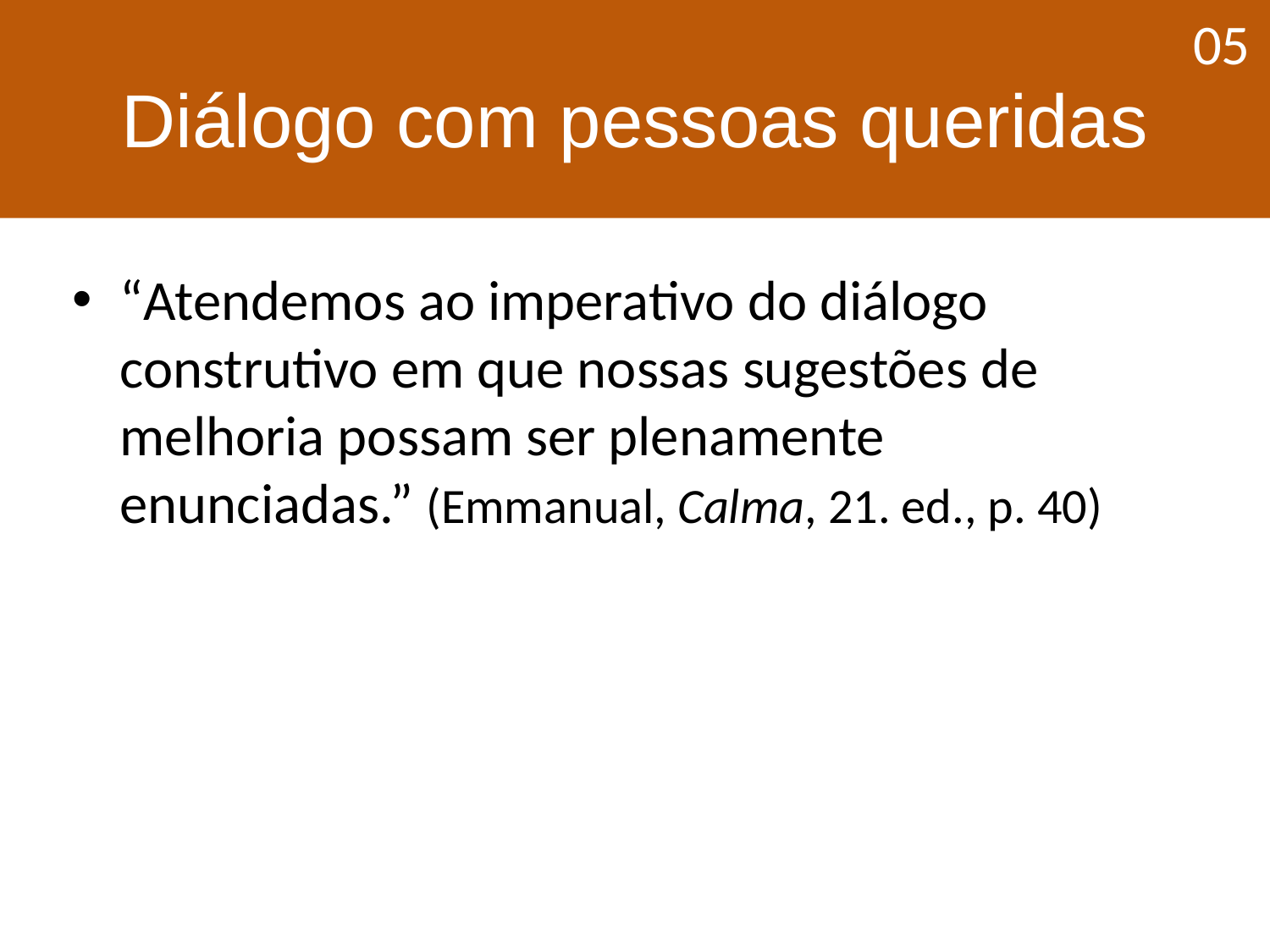

05
# Diálogo com pessoas queridas
“Atendemos ao imperativo do diálogo construtivo em que nossas sugestões de melhoria possam ser plenamente enunciadas.” (Emmanual, Calma, 21. ed., p. 40)